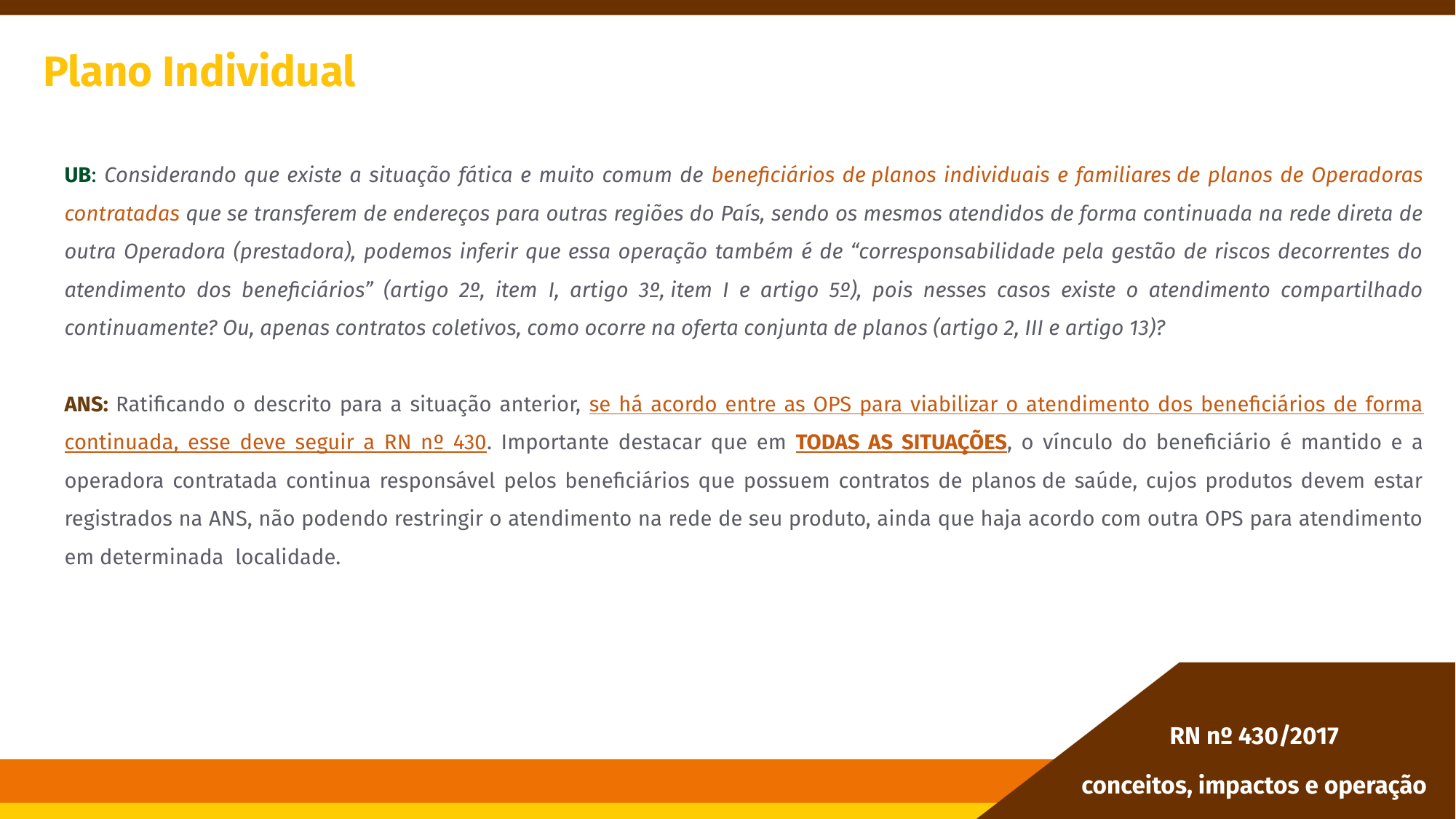

# Plano Individual
UB: Considerando que existe a situação fática e muito comum de beneficiários de planos individuais e familiares de planos de Operadoras contratadas que se transferem de endereços para outras regiões do País, sendo os mesmos atendidos de forma continuada na rede direta de outra Operadora (prestadora), podemos inferir que essa operação também é de “corresponsabilidade pela gestão de riscos decorrentes do atendimento dos beneficiários” (artigo 2º, item  I, artigo 3º, item I e artigo 5º), pois nesses casos existe o atendimento compartilhado continuamente? Ou, apenas contratos coletivos, como ocorre na oferta conjunta de planos (artigo 2, III e artigo 13)?

ANS: Ratificando o descrito para a situação anterior, se há acordo entre as OPS para viabilizar o atendimento dos beneficiários de forma continuada, esse deve seguir a RN nº 430. Importante destacar que em TODAS AS SITUAÇÕES, o vínculo do beneficiário é mantido e a operadora contratada continua responsável pelos beneficiários que possuem contratos de planos de saúde, cujos produtos devem estar registrados na ANS, não podendo restringir o atendimento na rede de seu produto, ainda que haja acordo com outra OPS para atendimento em determinada  localidade.

RN nº 430/2017
conceitos, impactos e operação